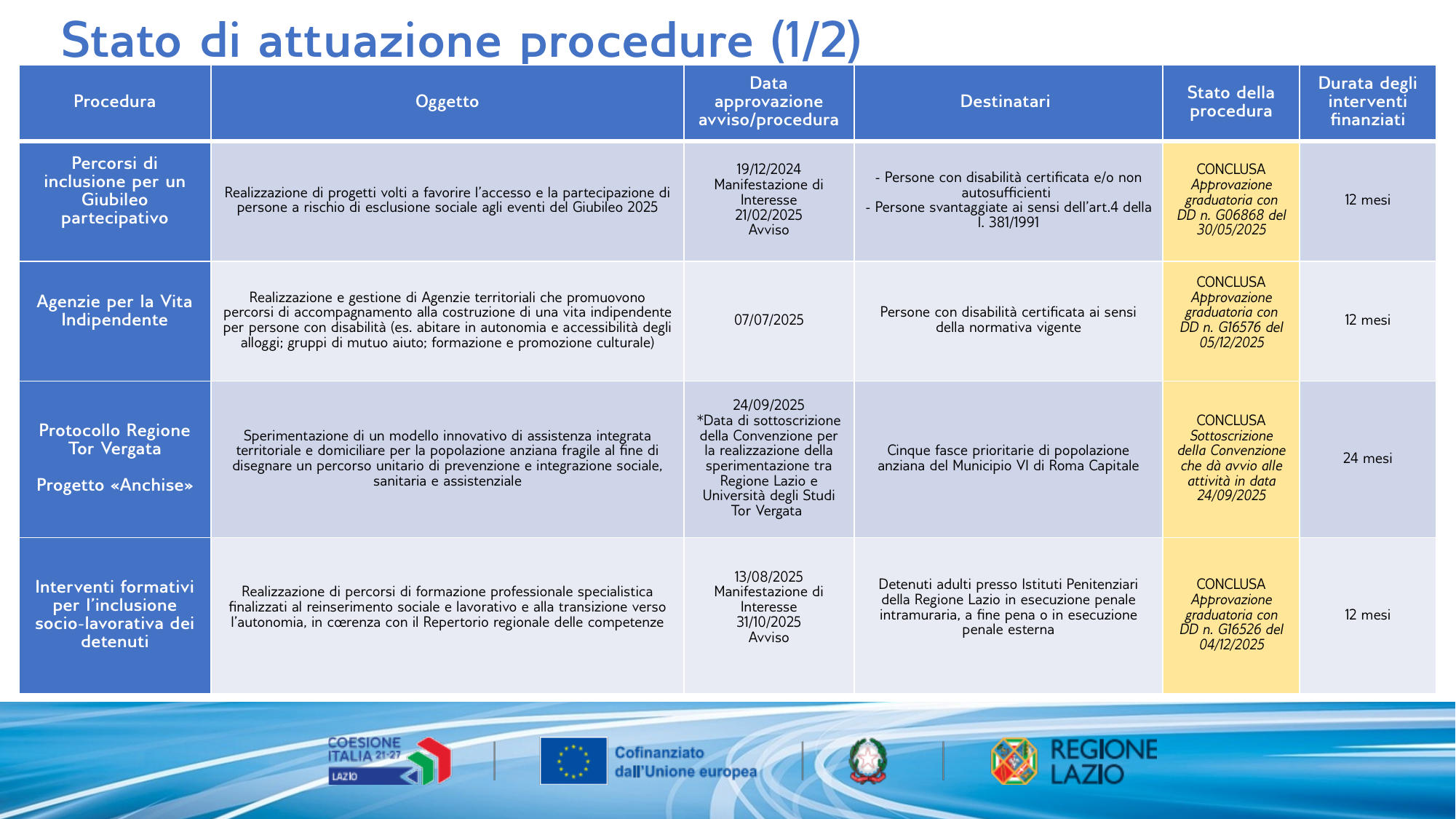

Stato di attuazione procedure (1/2)
| Procedura | Oggetto | Data approvazione avviso/procedura | Destinatari | Stato della procedura | Durata degli interventi finanziati |
| --- | --- | --- | --- | --- | --- |
| Percorsi di inclusione per un Giubileo partecipativo | Realizzazione di progetti volti a favorire l’accesso e la partecipazione di persone a rischio di esclusione sociale agli eventi del Giubileo 2025 | 19/12/2024 Manifestazione di Interesse 21/02/2025 Avviso | - Persone con disabilità certificata e/o non autosufficienti - Persone svantaggiate ai sensi dell’art.4 della l. 381/1991 | CONCLUSA Approvazione graduatoria con DD n. G06868 del 30/05/2025 | 12 mesi |
| Agenzie per la Vita Indipendente | Realizzazione e gestione di Agenzie territoriali che promuovono percorsi di accompagnamento alla costruzione di una vita indipendente per persone con disabilità (es. abitare in autonomia e accessibilità degli alloggi; gruppi di mutuo aiuto; formazione e promozione culturale) | 07/07/2025 | Persone con disabilità certificata ai sensi della normativa vigente | CONCLUSA Approvazione graduatoria con DD n. G16576 del 05/12/2025 | 12 mesi |
| Protocollo Regione Tor Vergata Progetto «Anchise» | Sperimentazione di un modello innovativo di assistenza integrata territoriale e domiciliare per la popolazione anziana fragile al fine di disegnare un percorso unitario di prevenzione e integrazione sociale, sanitaria e assistenziale | 24/09/2025 \*Data di sottoscrizione della Convenzione per la realizzazione della sperimentazione tra Regione Lazio e Università degli Studi Tor Vergata | Cinque fasce prioritarie di popolazione anziana del Municipio VI di Roma Capitale | CONCLUSA Sottoscrizione della Convenzione che dà avvio alle attività in data 24/09/2025 | 24 mesi |
| Interventi formativi per l’inclusione socio-lavorativa dei detenuti | Realizzazione di percorsi di formazione professionale specialistica finalizzati al reinserimento sociale e lavorativo e alla transizione verso l’autonomia, in coerenza con il Repertorio regionale delle competenze | 13/08/2025 Manifestazione di Interesse 31/10/2025 Avviso | Detenuti adulti presso Istituti Penitenziari della Regione Lazio in esecuzione penale intramuraria, a fine pena o in esecuzione penale esterna | CONCLUSA Approvazione graduatoria con DD n. G16526 del 04/12/2025 | 12 mesi |